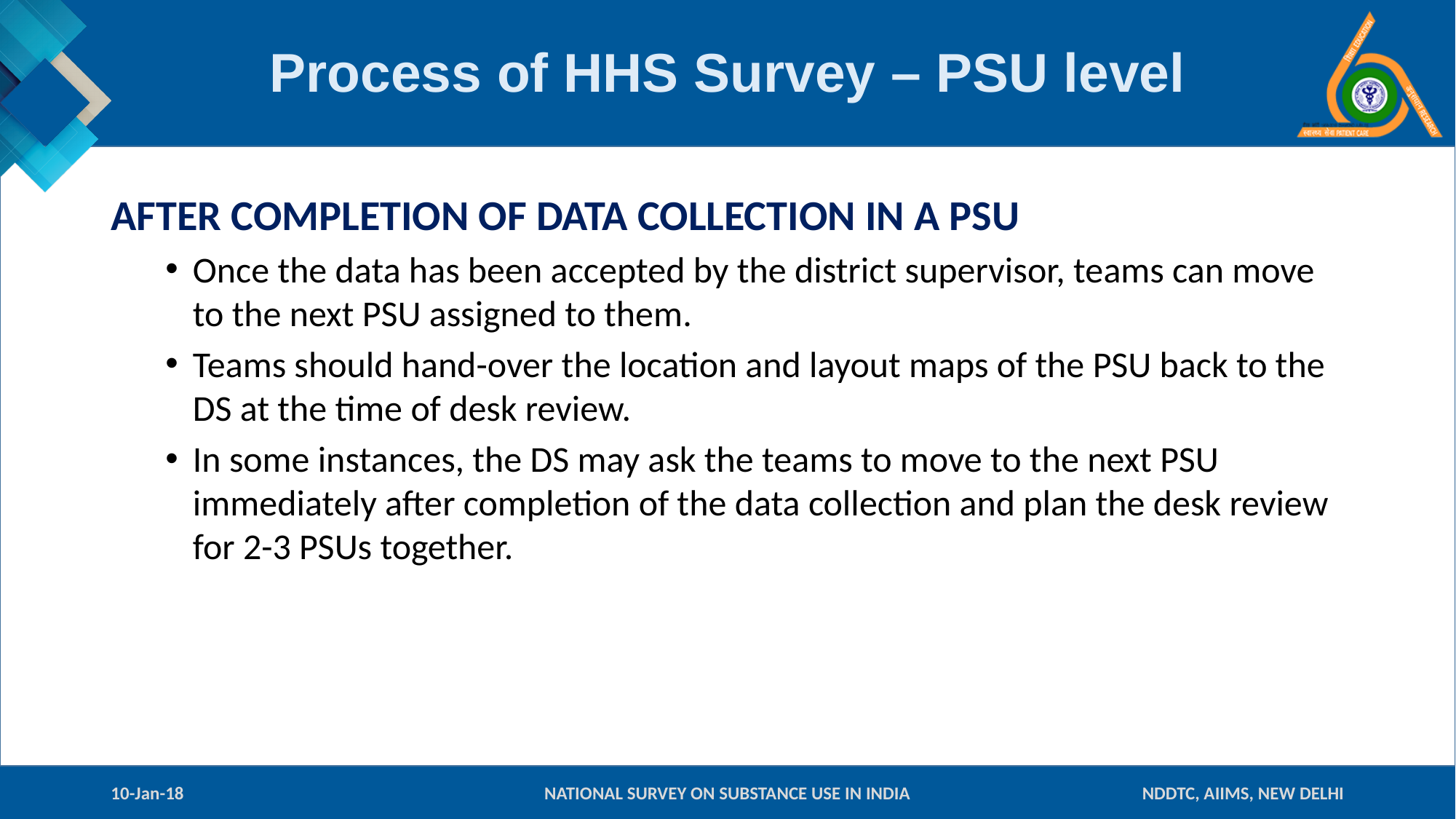

# Process of HHS Survey – PSU level
AFTER COMPLETION OF DATA COLLECTION IN A PSU
Once the data has been accepted by the district supervisor, teams can move to the next PSU assigned to them.
Teams should hand-over the location and layout maps of the PSU back to the DS at the time of desk review.
In some instances, the DS may ask the teams to move to the next PSU immediately after completion of the data collection and plan the desk review for 2-3 PSUs together.
10-Jan-18
NATIONAL SURVEY ON SUBSTANCE USE IN INDIA
NDDTC, AIIMS, NEW DELHI